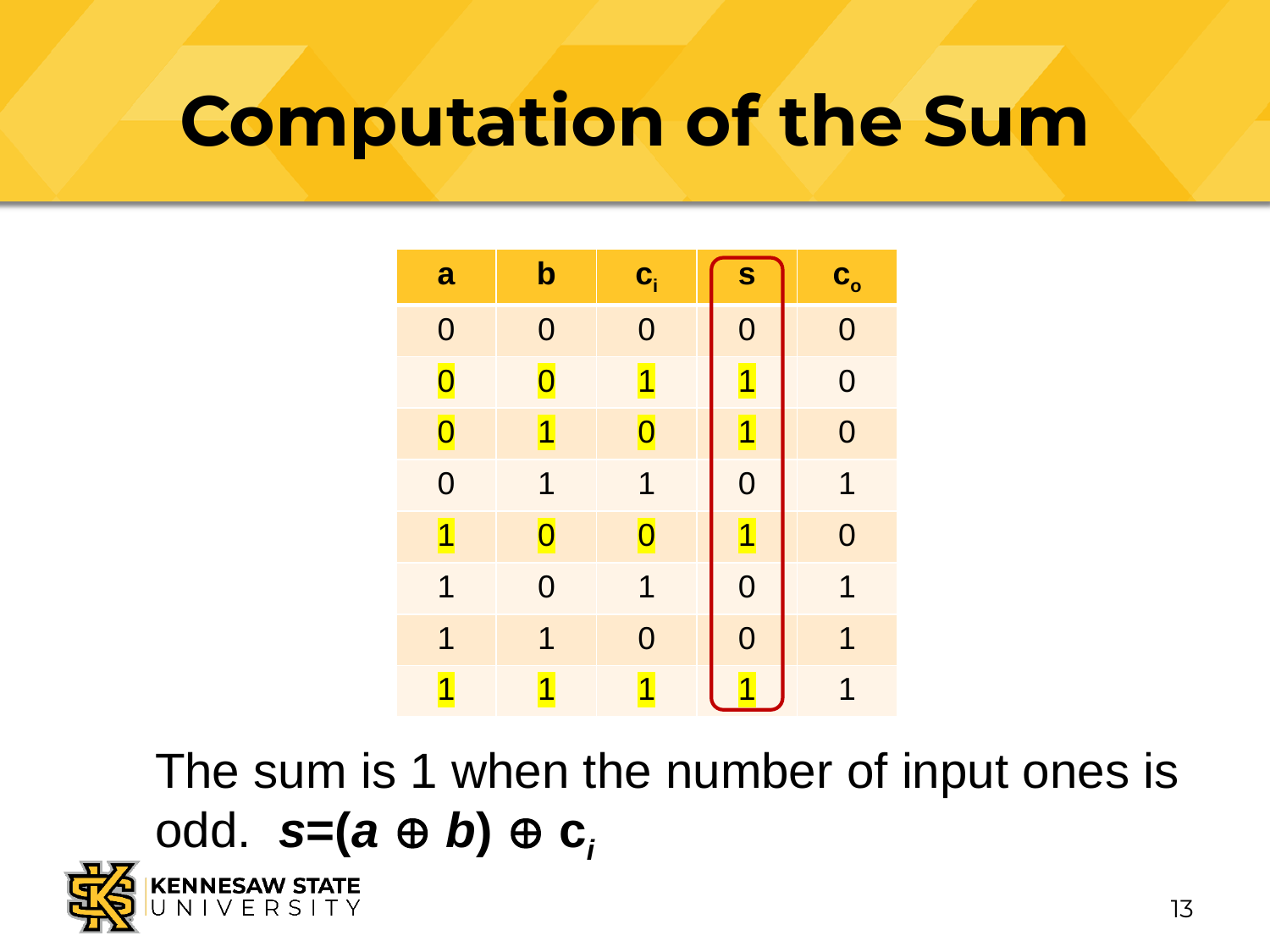

# Computation of the Sum
| a | b | ci | s | co |
| --- | --- | --- | --- | --- |
| 0 | 0 | 0 | 0 | 0 |
| 0 | 0 | 1 | 1 | 0 |
| 0 | 1 | 0 | 1 | 0 |
| 0 | 1 | 1 | 0 | 1 |
| 1 | 0 | 0 | 1 | 0 |
| 1 | 0 | 1 | 0 | 1 |
| 1 | 1 | 0 | 0 | 1 |
| 1 | 1 | 1 | 1 | 1 |

The sum is 1 when the number of input ones is odd.  s=(a ⊕ b) ⊕ ci
13